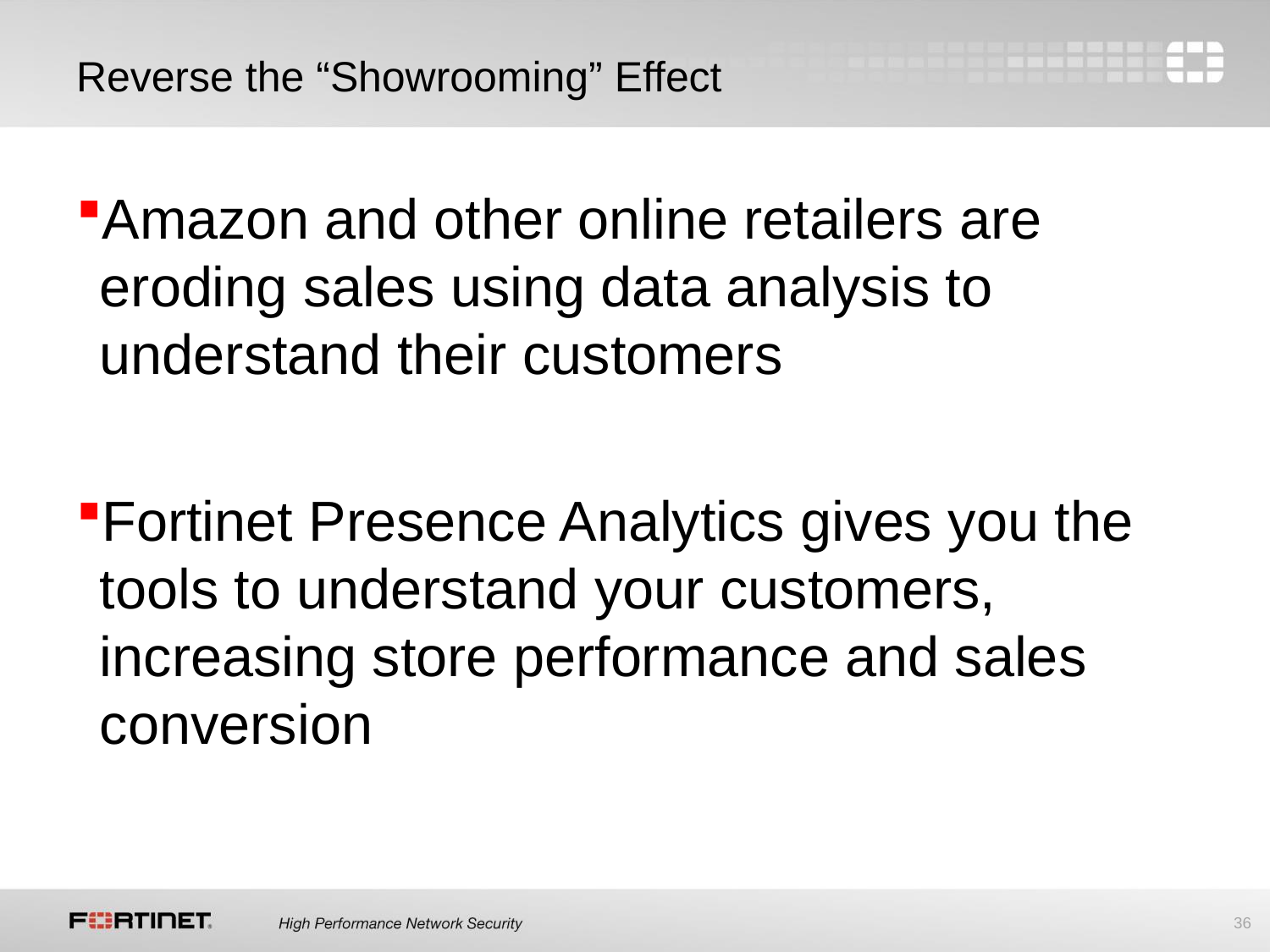

# Reverse the “Showrooming” Effect
Amazon and other online retailers are eroding sales using data analysis to understand their customers

Fortinet Presence Analytics gives you the tools to understand your customers, increasing store performance and sales conversion